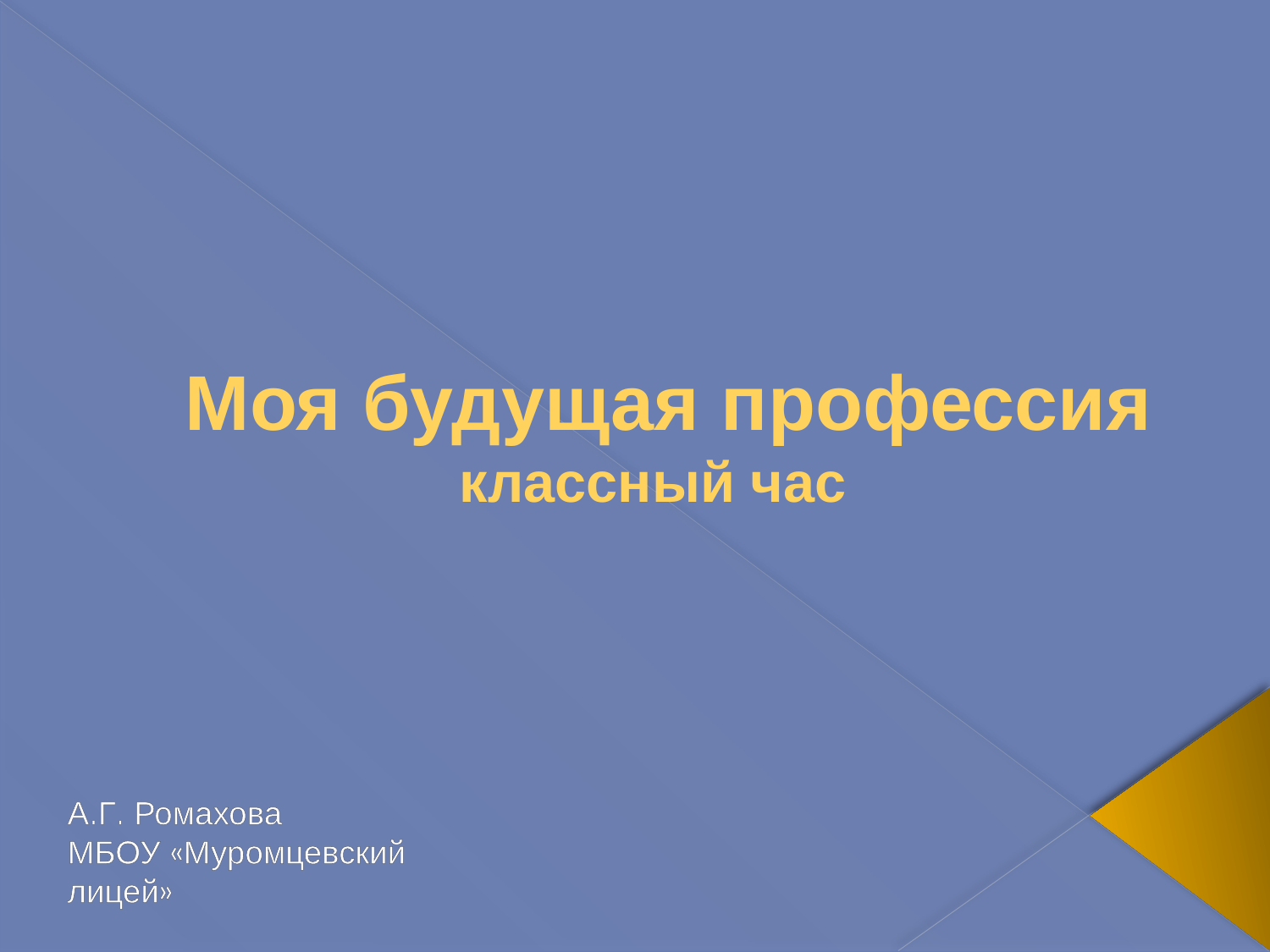

# Моя будущая профессия классный час
А.Г. Ромахова
МБОУ «Муромцевский лицей»